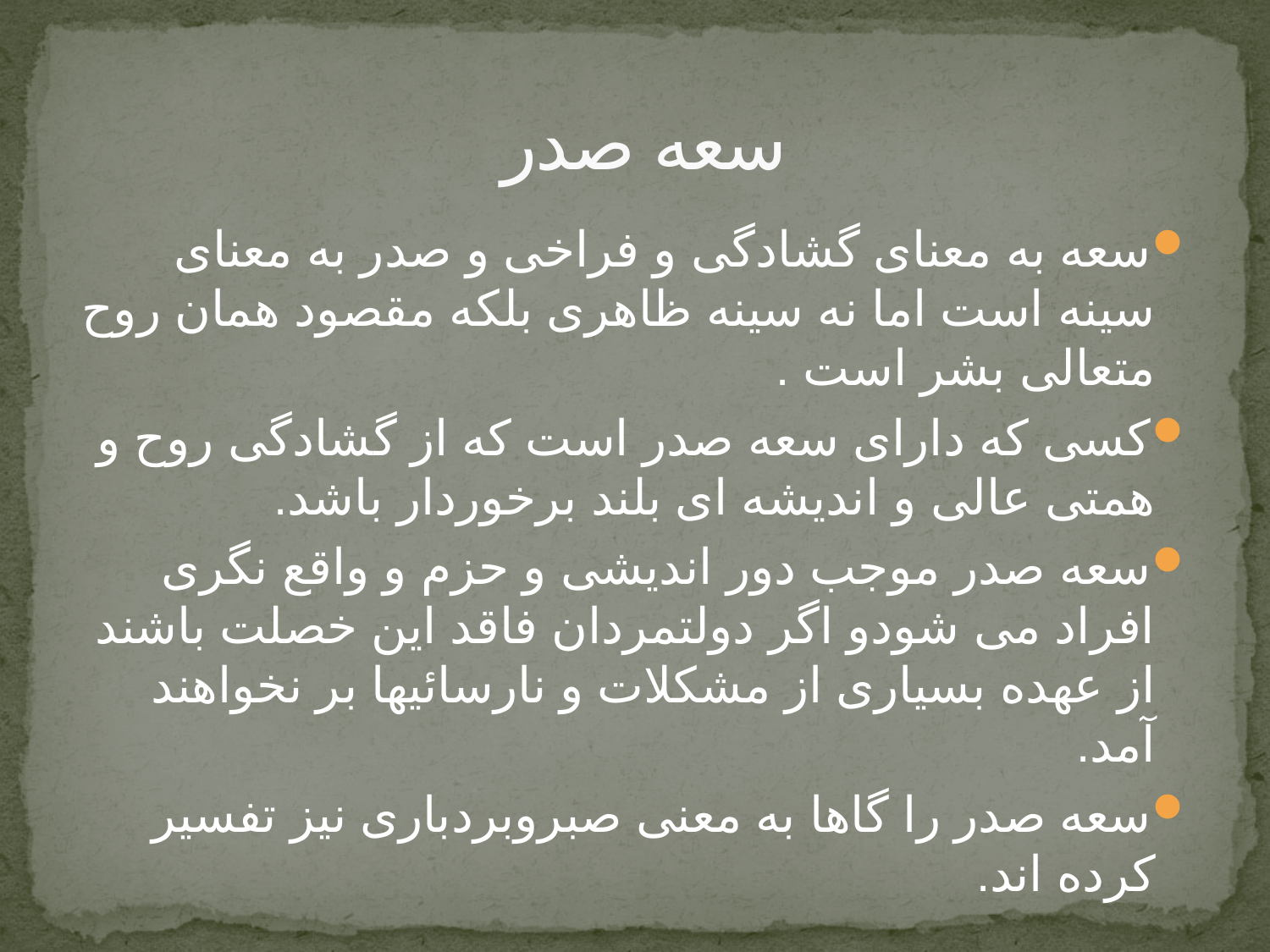

# سعه صدر
سعه به معنای گشادگی و فراخی و صدر به معنای سینه است اما نه سینه ظاهری بلکه مقصود همان روح متعالی بشر است .
کسی که دارای سعه صدر است که از گشادگی روح و همتی عالی و اندیشه ای بلند برخوردار باشد.
سعه صدر موجب دور اندیشی و حزم و واقع نگری افراد می شودو اگر دولتمردان فاقد این خصلت باشند از عهده بسیاری از مشکلات و نارسائیها بر نخواهند آمد.
سعه صدر را گاها به معنی صبروبردباری نیز تفسیر کرده اند.